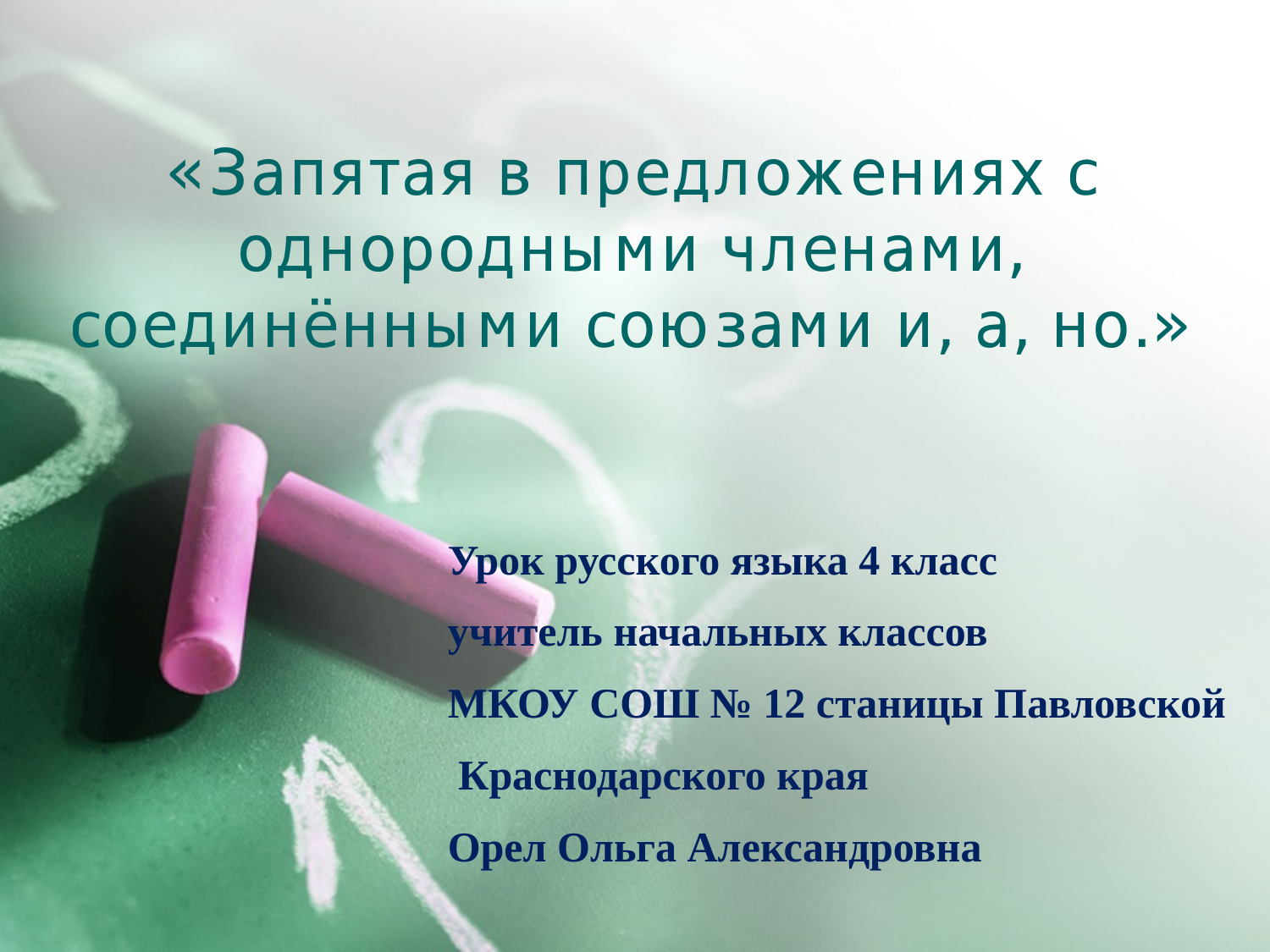

# «Запятая в предложениях с однородными членами, соединёнными союзами и, а, но.»
Урок русского языка 4 класс
учитель начальных классов
МКОУ СОШ № 12 станицы Павловской
 Краснодарского края
Орел Ольга Александровна